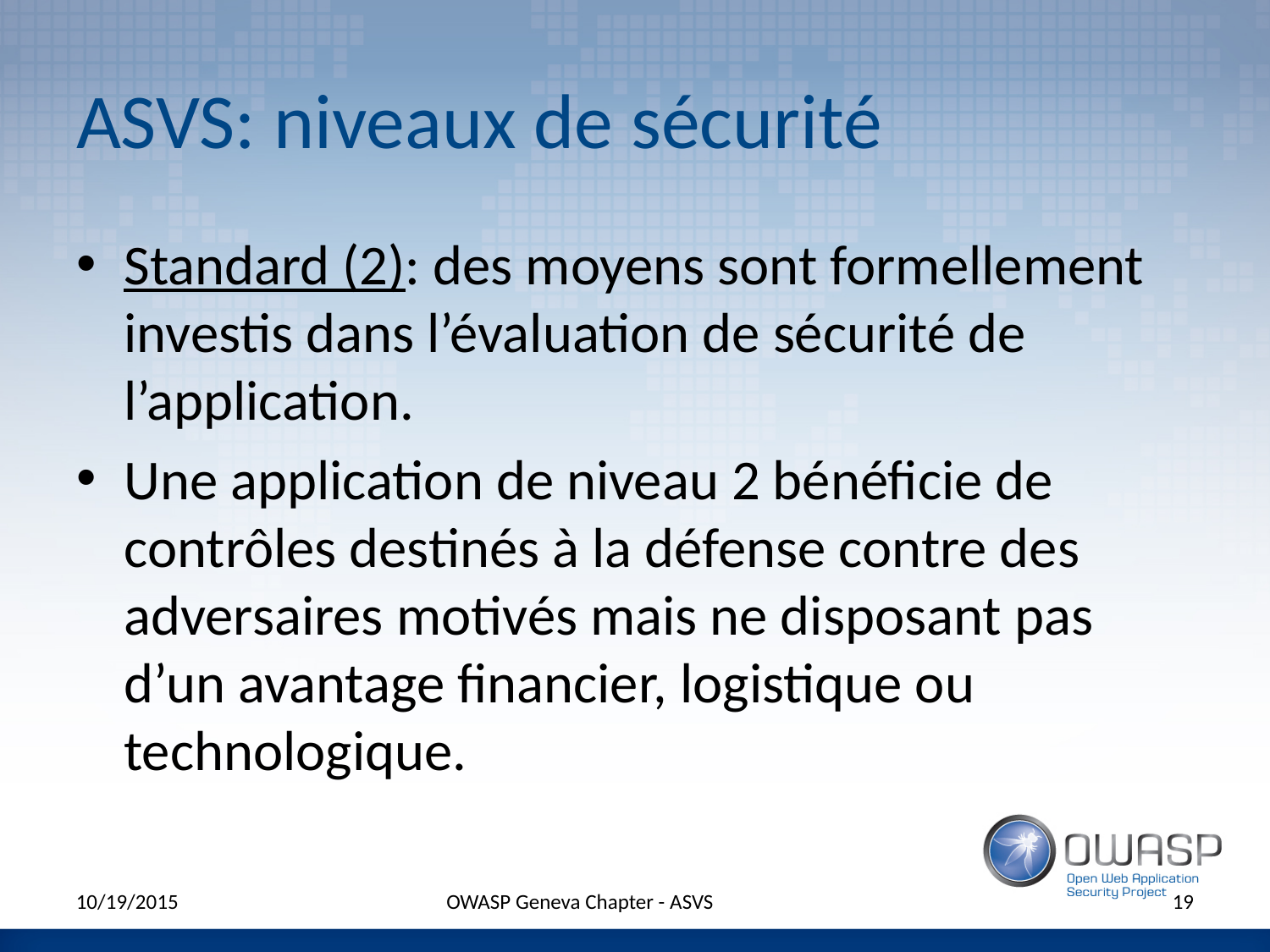

# ASVS: niveaux de sécurité
Standard (2): des moyens sont formellement investis dans l’évaluation de sécurité de l’application.
Une application de niveau 2 bénéficie de contrôles destinés à la défense contre des adversaires motivés mais ne disposant pas d’un avantage financier, logistique ou technologique.
10/19/2015
OWASP Geneva Chapter - ASVS
19